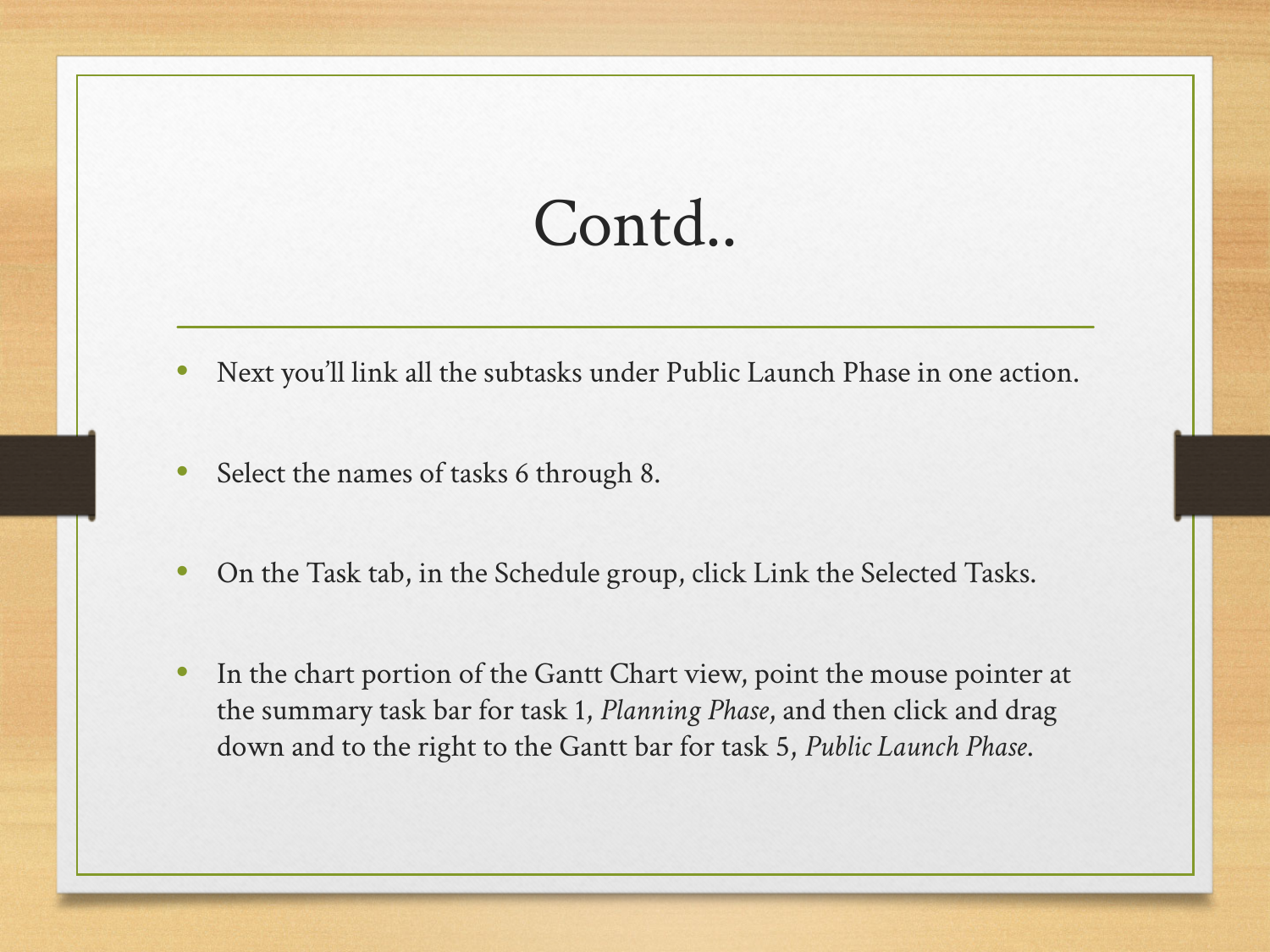

# Contd..
Next you’ll link all the subtasks under Public Launch Phase in one action.

Select the names of tasks 6 through 8.

On the Task tab, in the Schedule group, click Link the Selected Tasks.

In the chart portion of the Gantt Chart view, point the mouse pointer at the summary task bar for task 1, Planning Phase, and then click and drag down and to the right to the Gantt bar for task 5, Public Launch Phase.